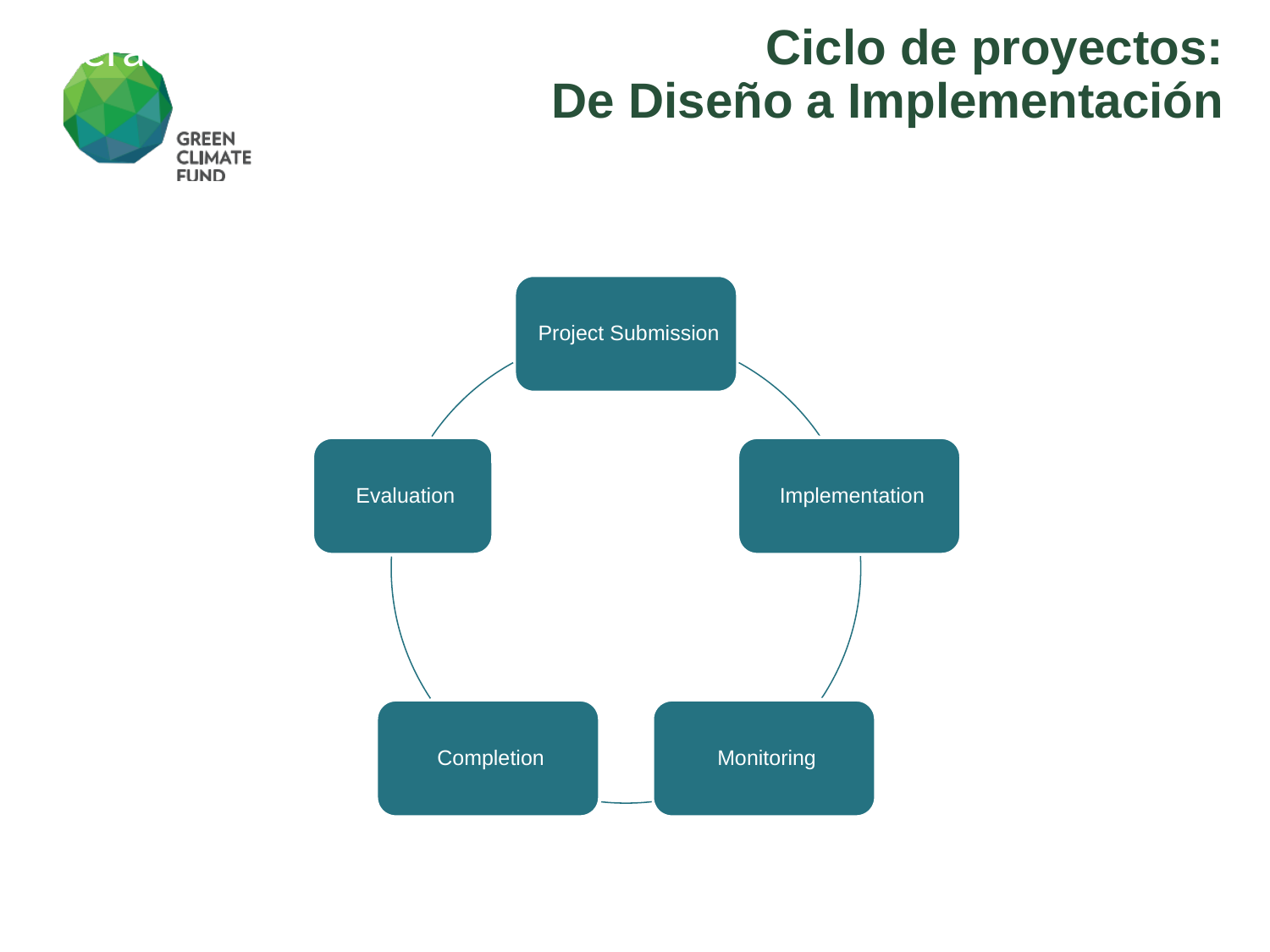

22
Operational entry points for gender: steps to strides
Ciclo de proyectos:
De Diseño a Implementación
Project Submission
Implementation
Monitoring
Completion
Evaluation